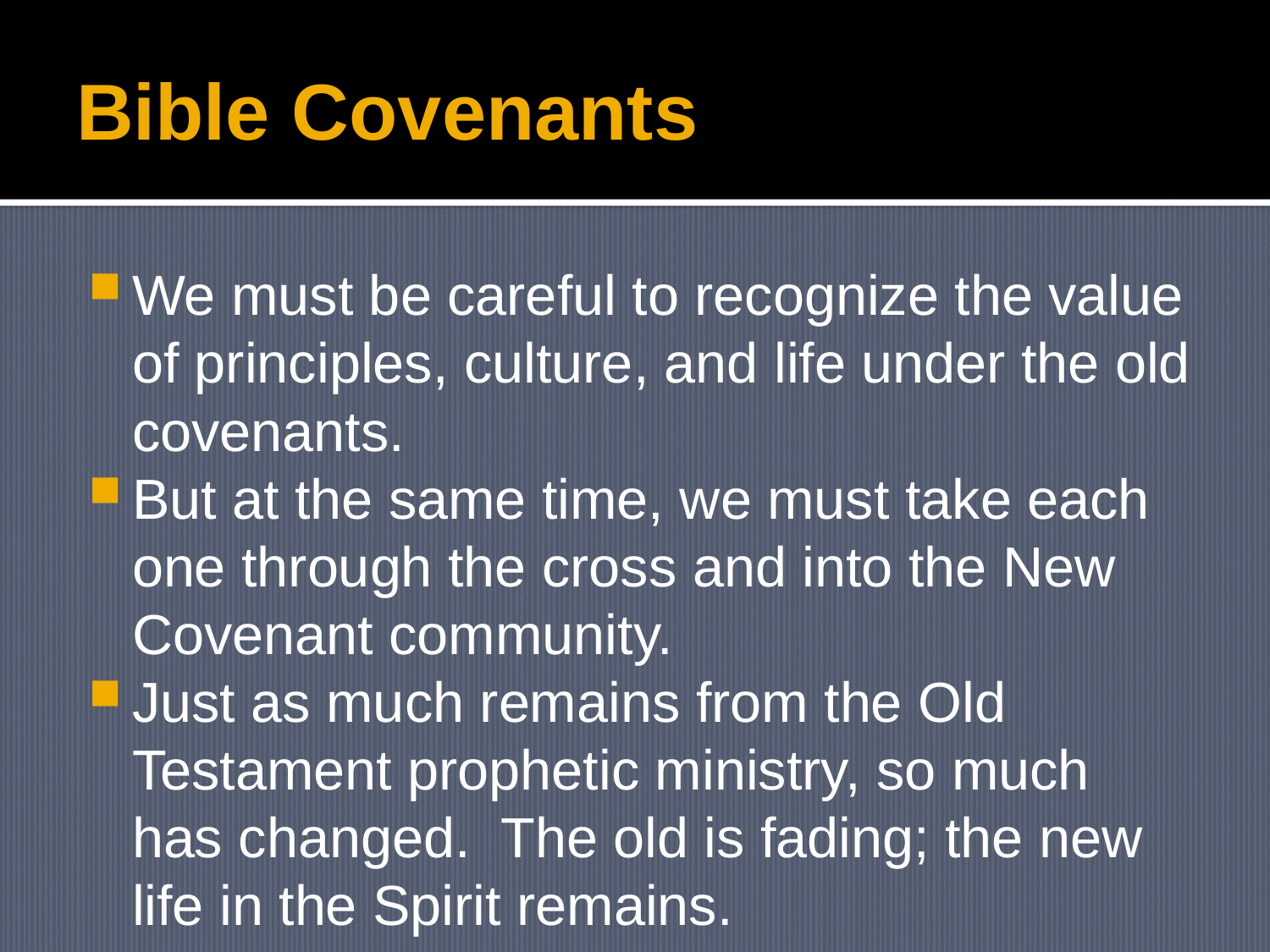

# Bible Covenants
We must be careful to recognize the value of principles, culture, and life under the old covenants.
But at the same time, we must take each one through the cross and into the New Covenant community.
Just as much remains from the Old Testament prophetic ministry, so much has changed.  The old is fading; the new life in the Spirit remains.